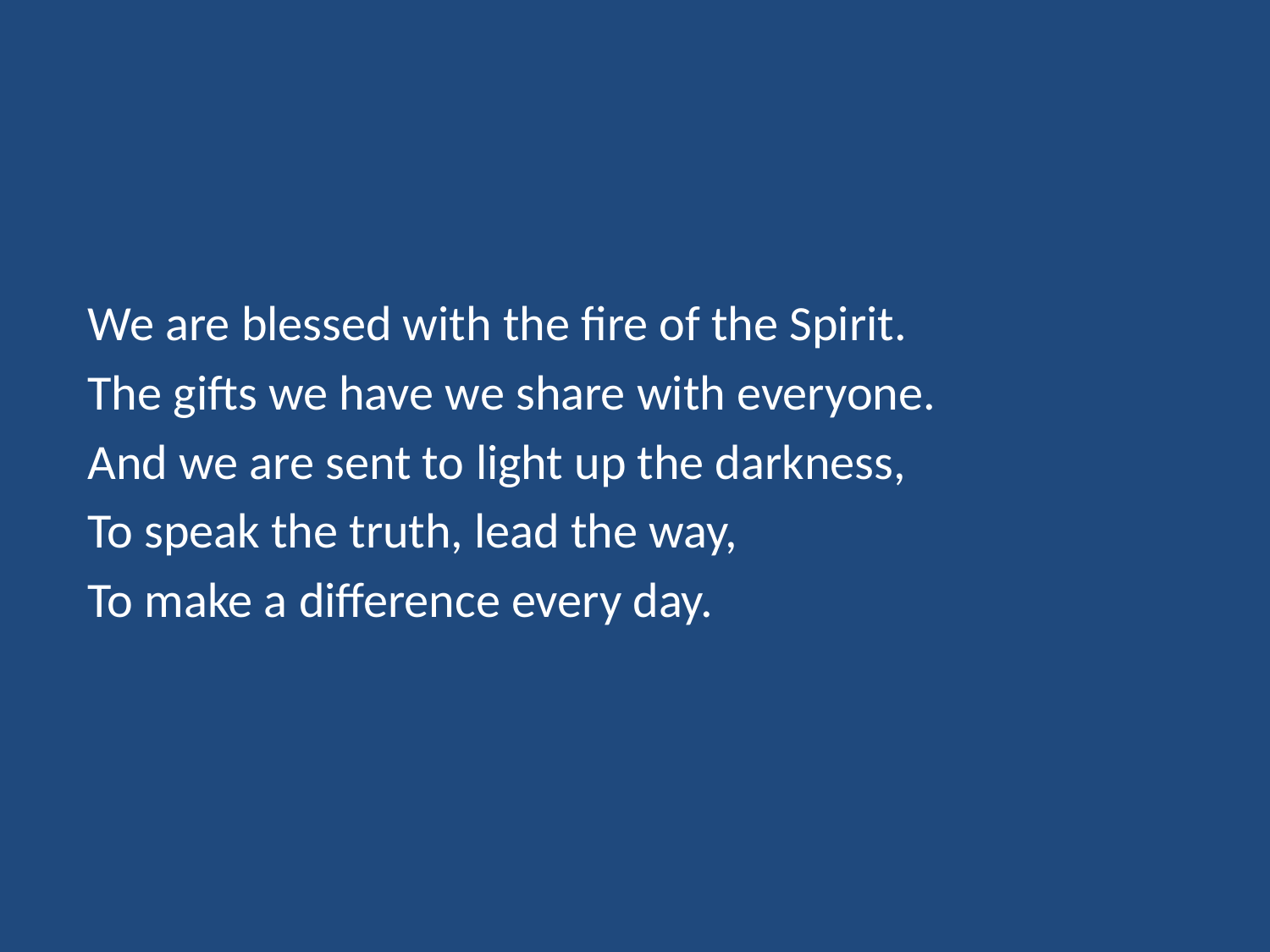

We are blessed with the fire of the Spirit.
The gifts we have we share with everyone.
And we are sent to light up the darkness,
To speak the truth, lead the way,
To make a difference every day.